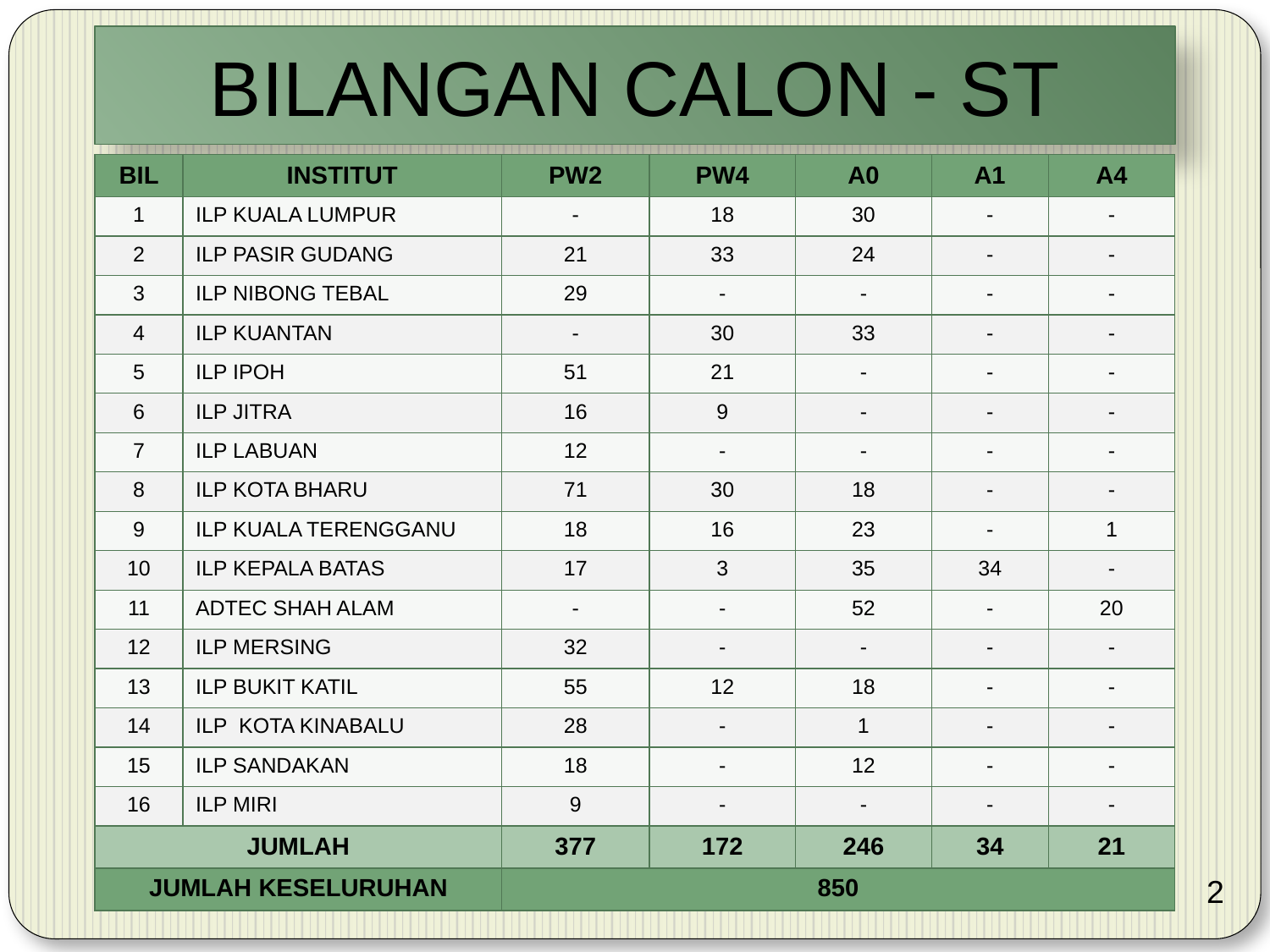

# BILANGAN CALON - ST
| BIL | INSTITUT | PW2 | PW4 | A0 | A1 | A4 |
| --- | --- | --- | --- | --- | --- | --- |
| 1 | ILP KUALA LUMPUR | - | 18 | 30 | - | - |
| 2 | ILP PASIR GUDANG | 21 | 33 | 24 | - | - |
| 3 | ILP NIBONG TEBAL | 29 | - | - | - | - |
| 4 | ILP KUANTAN | - | 30 | 33 | - | - |
| 5 | ILP IPOH | 51 | 21 | - | - | - |
| 6 | ILP JITRA | 16 | 9 | - | - | - |
| 7 | ILP LABUAN | 12 | - | - | - | - |
| 8 | ILP KOTA BHARU | 71 | 30 | 18 | - | - |
| 9 | ILP KUALA TERENGGANU | 18 | 16 | 23 | - | 1 |
| 10 | ILP KEPALA BATAS | 17 | 3 | 35 | 34 | - |
| 11 | ADTEC SHAH ALAM | - | - | 52 | - | 20 |
| 12 | ILP MERSING | 32 | - | - | - | - |
| 13 | ILP BUKIT KATIL | 55 | 12 | 18 | - | - |
| 14 | ILP KOTA KINABALU | 28 | - | 1 | - | - |
| 15 | ILP SANDAKAN | 18 | - | 12 | - | - |
| 16 | ILP MIRI | 9 | - | - | - | - |
| JUMLAH |  | 377 | 172 | 246 | 34 | 21 |
| JUMLAH KESELURUHAN |  | 850 |  |  |  |  |
2